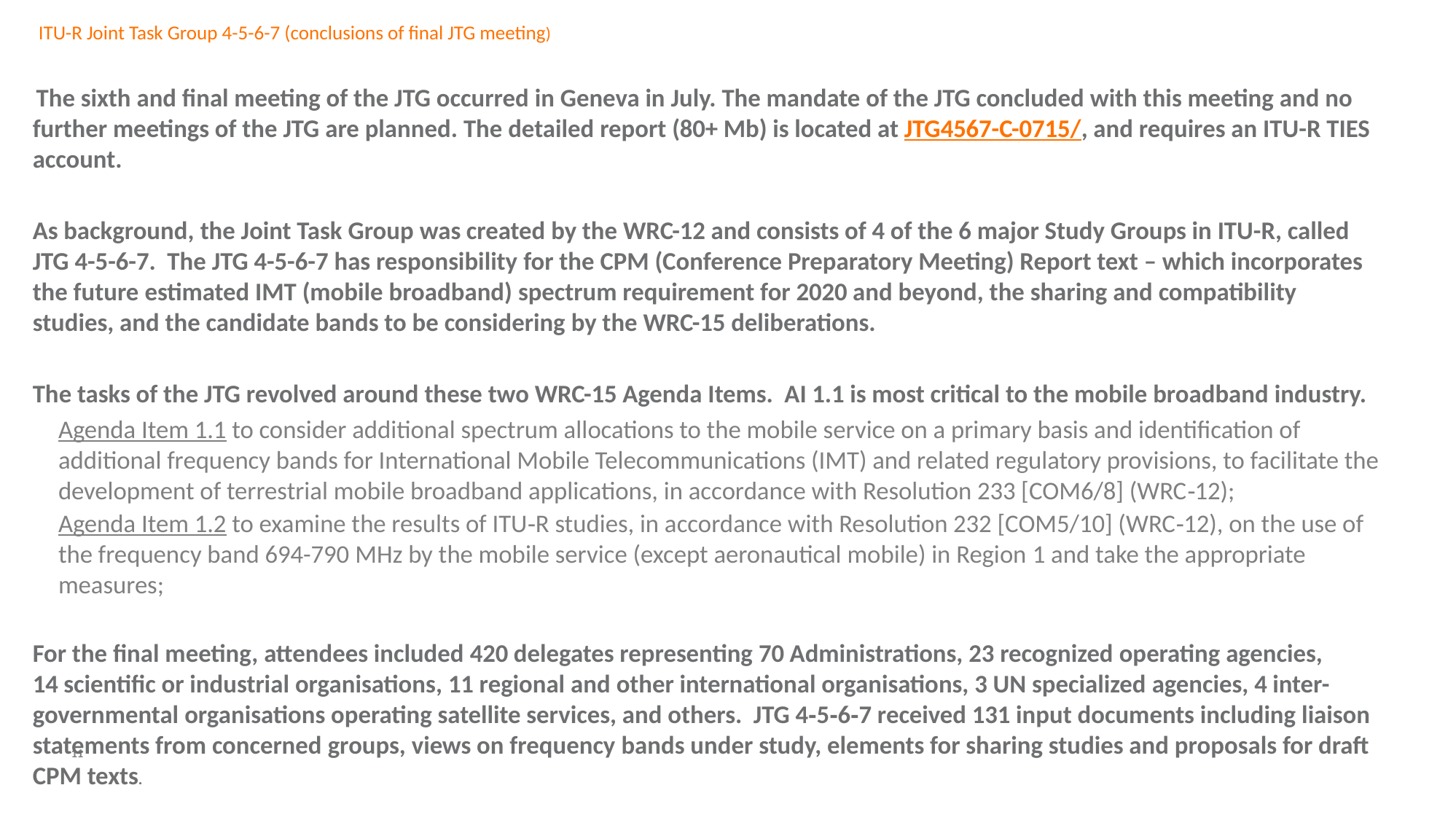

# ITU-R Joint Task Group 4-5-6-7 (conclusions of final JTG meeting)
 The sixth and final meeting of the JTG occurred in Geneva in July. The mandate of the JTG concluded with this meeting and no further meetings of the JTG are planned. The detailed report (80+ Mb) is located at JTG4567-C-0715/, and requires an ITU-R TIES account.

As background, the Joint Task Group was created by the WRC-12 and consists of 4 of the 6 major Study Groups in ITU-R, called JTG 4-5-6-7.  The JTG 4-5-6-7 has responsibility for the CPM (Conference Preparatory Meeting) Report text – which incorporates the future estimated IMT (mobile broadband) spectrum requirement for 2020 and beyond, the sharing and compatibility studies, and the candidate bands to be considering by the WRC-15 deliberations.

The tasks of the JTG revolved around these two WRC-15 Agenda Items.  AI 1.1 is most critical to the mobile broadband industry.
Agenda Item 1.1 to consider additional spectrum allocations to the mobile service on a primary basis and identification of additional frequency bands for International Mobile Telecommunications (IMT) and related regulatory provisions, to facilitate the development of terrestrial mobile broadband applications, in accordance with Resolution 233 [COM6/8] (WRC‑12);
Agenda Item 1.2 to examine the results of ITU‑R studies, in accordance with Resolution 232 [COM5/10] (WRC‑12), on the use of the frequency band 694-790 MHz by the mobile service (except aeronautical mobile) in Region 1 and take the appropriate measures;

For the final meeting, attendees included 420 delegates representing 70 Administrations, 23 recognized operating agencies, 14 scientific or industrial organisations, 11 regional and other international organisations, 3 UN specialized agencies, 4 inter-governmental organisations operating satellite services, and others.  JTG 4‑5‑6‑7 received 131 input documents including liaison statements from concerned groups, views on frequency bands under study, elements for sharing studies and proposals for draft CPM texts.

11